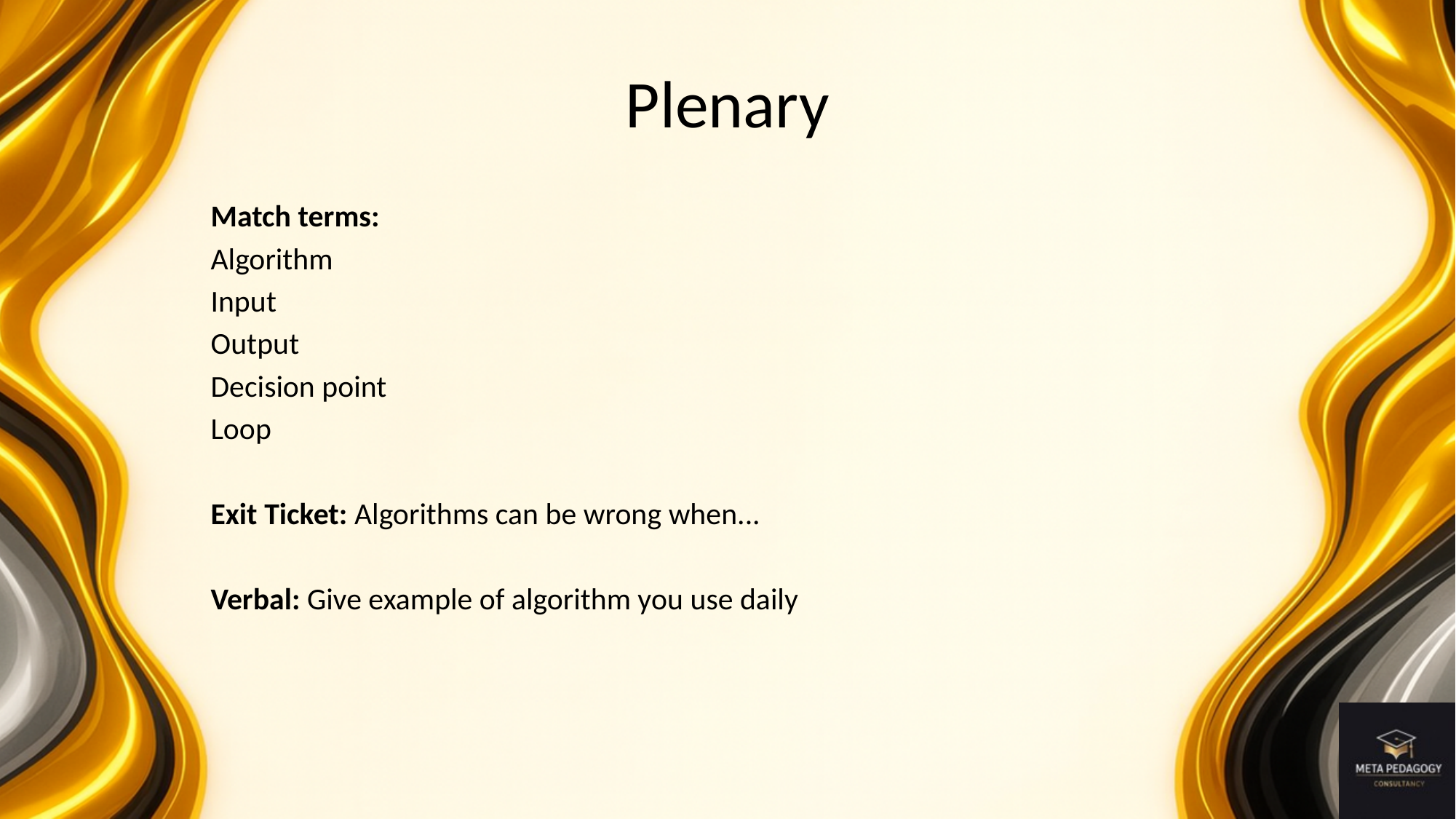

# Plenary
Match terms:
Algorithm
Input
Output
Decision point
Loop

Exit Ticket: Algorithms can be wrong when...

Verbal: Give example of algorithm you use daily